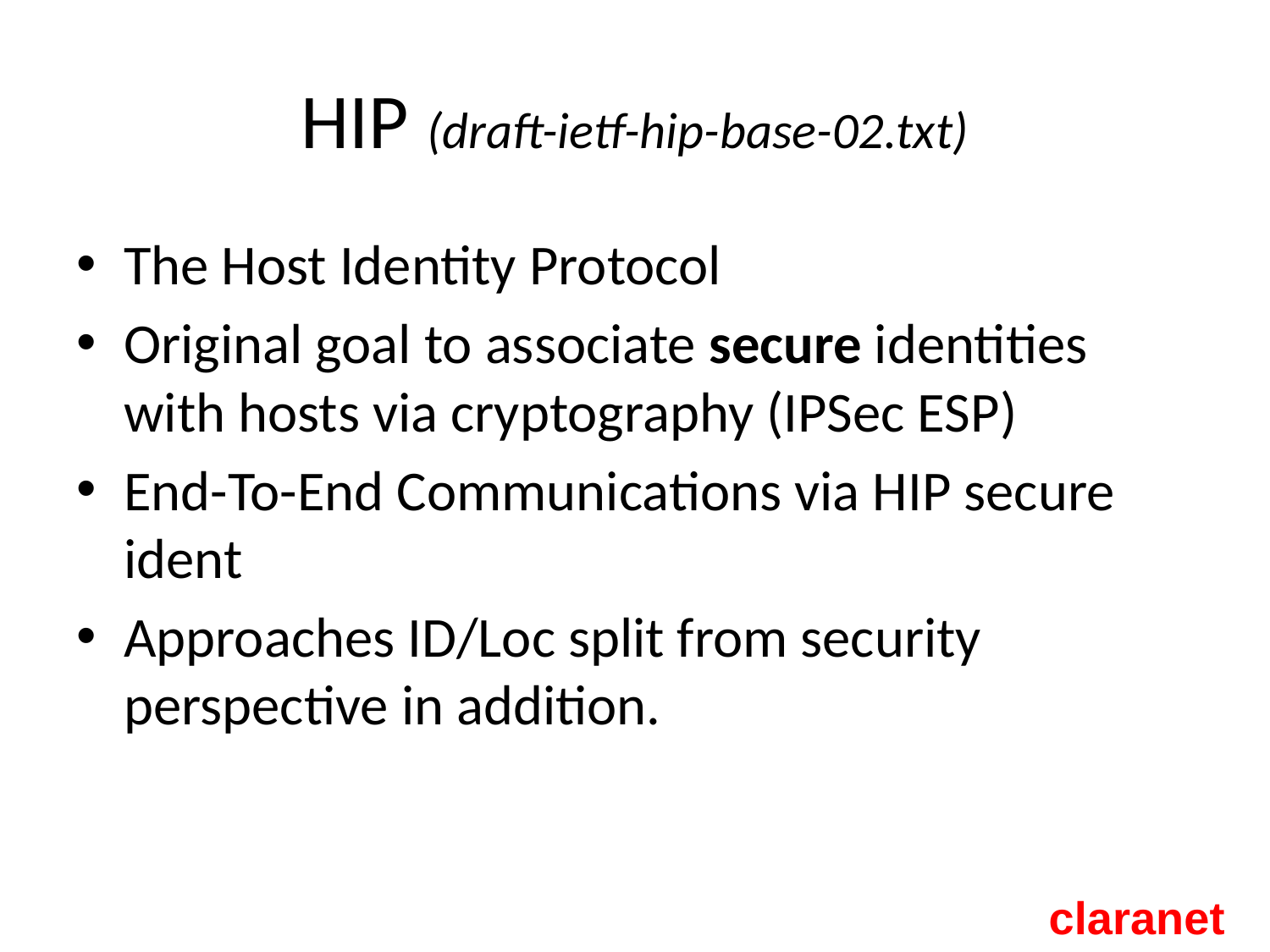

# HIP (draft-ietf-hip-base-02.txt)
The Host Identity Protocol
Original goal to associate secure identities with hosts via cryptography (IPSec ESP)
End-To-End Communications via HIP secure ident
Approaches ID/Loc split from security perspective in addition.